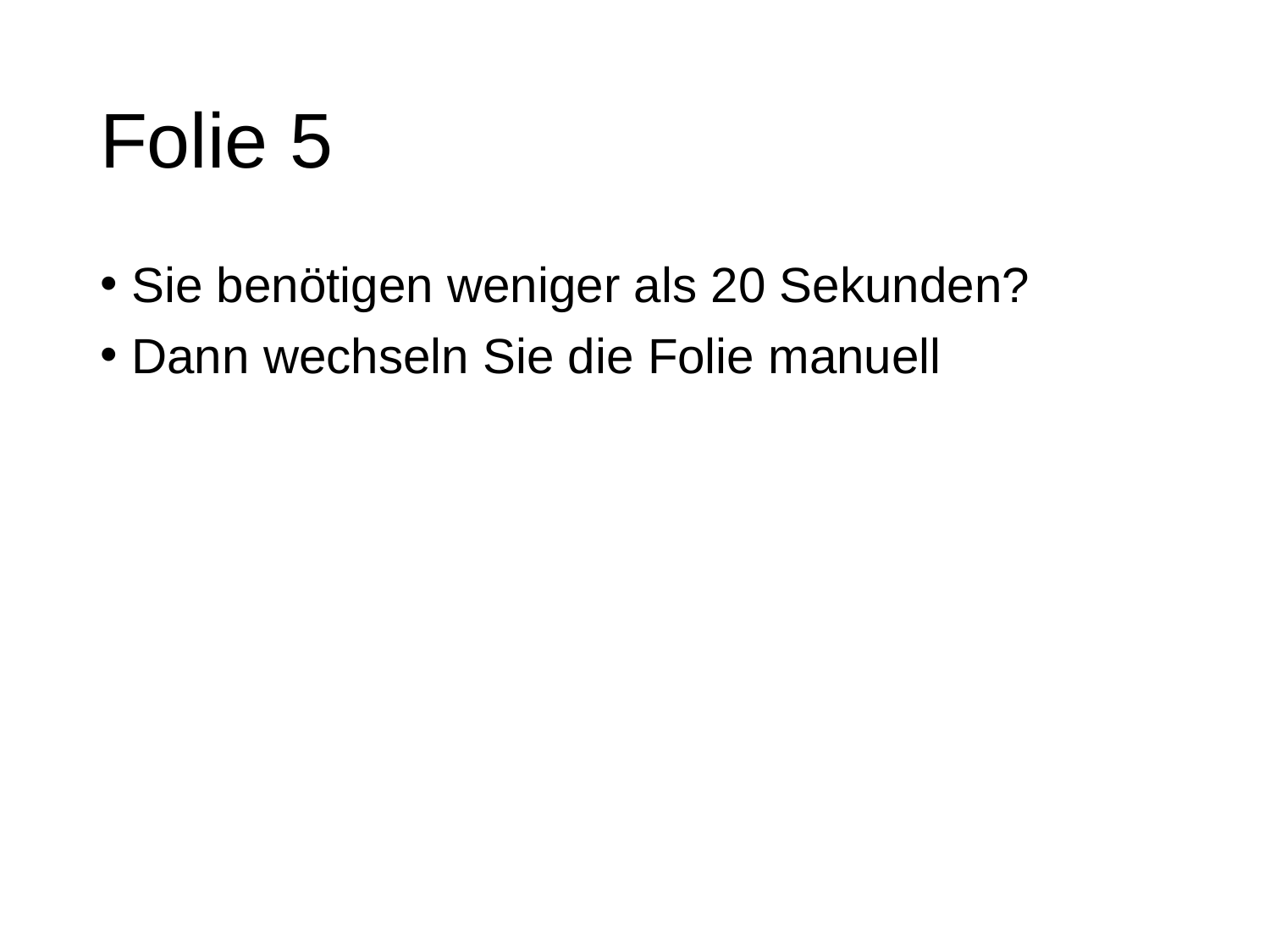

# Folie 5
Sie benötigen weniger als 20 Sekunden?
Dann wechseln Sie die Folie manuell